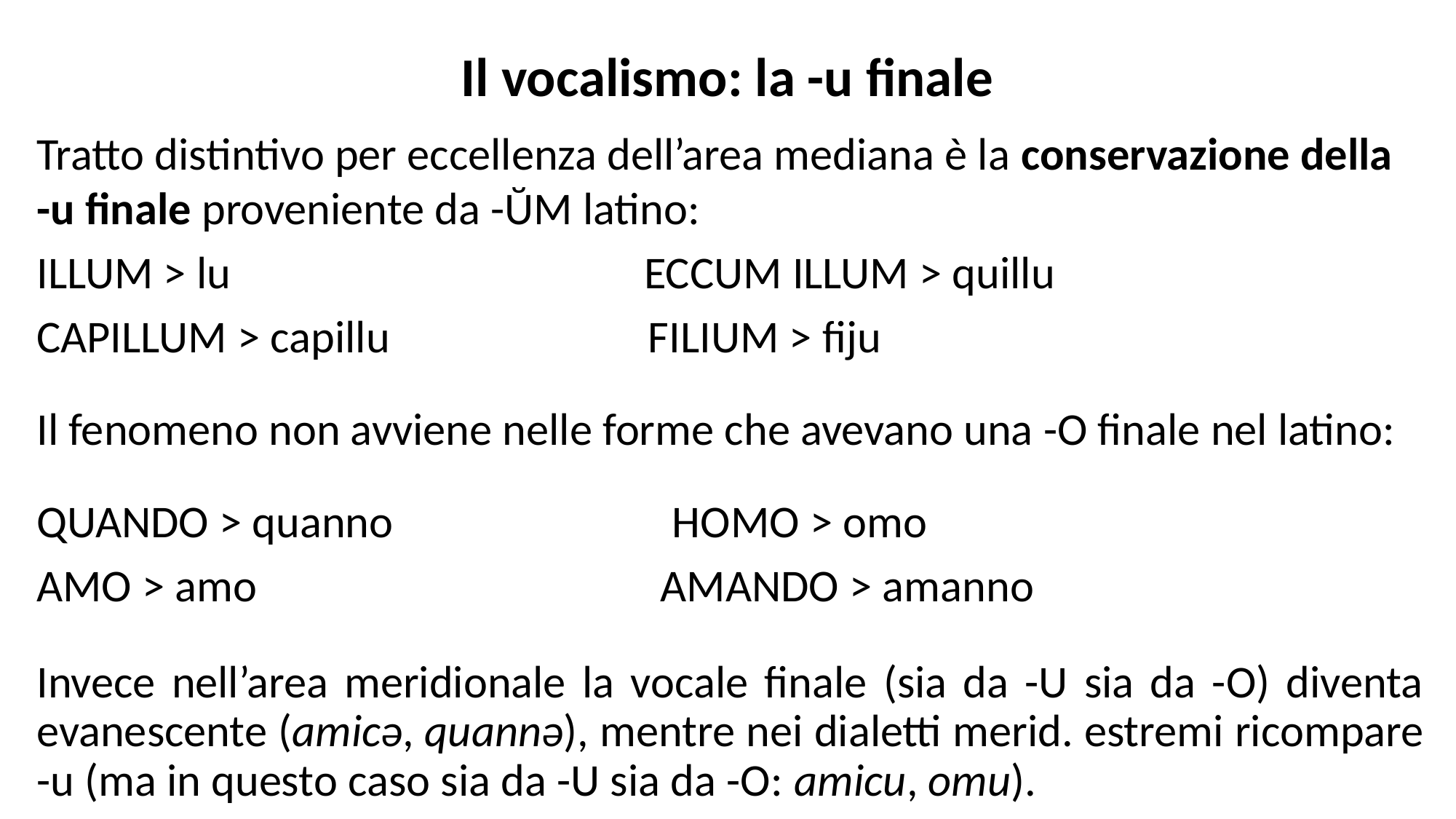

# Il vocalismo: la -u finale
Tratto distintivo per eccellenza dell’area mediana è la conservazione della
-u finale proveniente da -ŬM latino:
ILLUM > lu                                        ECCUM ILLUM > quillu
CAPILLUM > capillu                         FILIUM > fiju

Il fenomeno non avviene nelle forme che avevano una -O finale nel latino:

QUANDO > quanno                           HOMO > omo
AMO > amo                                       AMANDO > amanno

Invece nell’area meridionale la vocale finale (sia da -U sia da -O) diventa evanescente (amicǝ, quannǝ), mentre nei dialetti merid. estremi ricompare -u (ma in questo caso sia da -U sia da -O: amicu, omu).